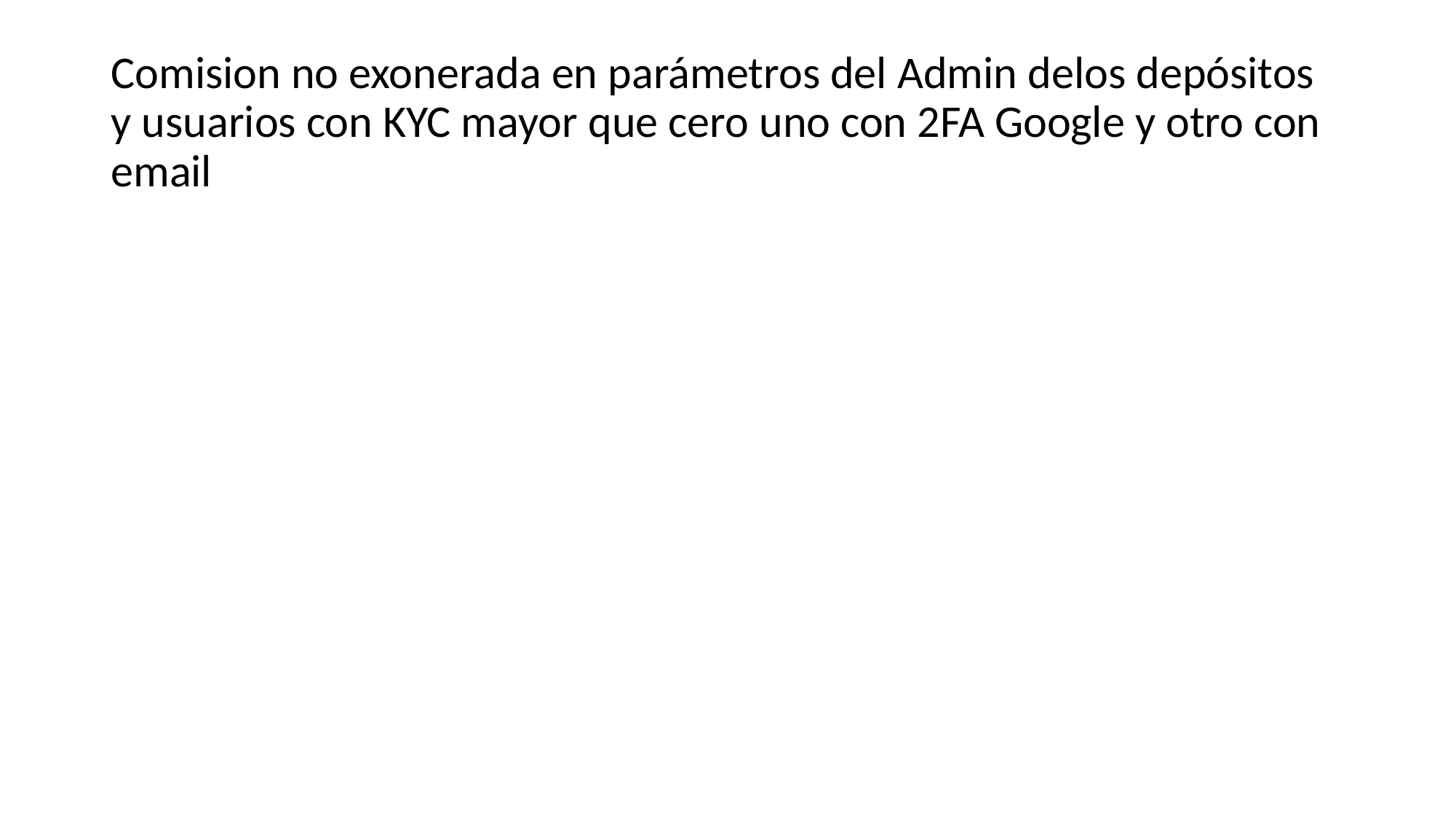

# Comision no exonerada en parámetros del Admin delos depósitos y usuarios con KYC mayor que cero uno con 2FA Google y otro con email